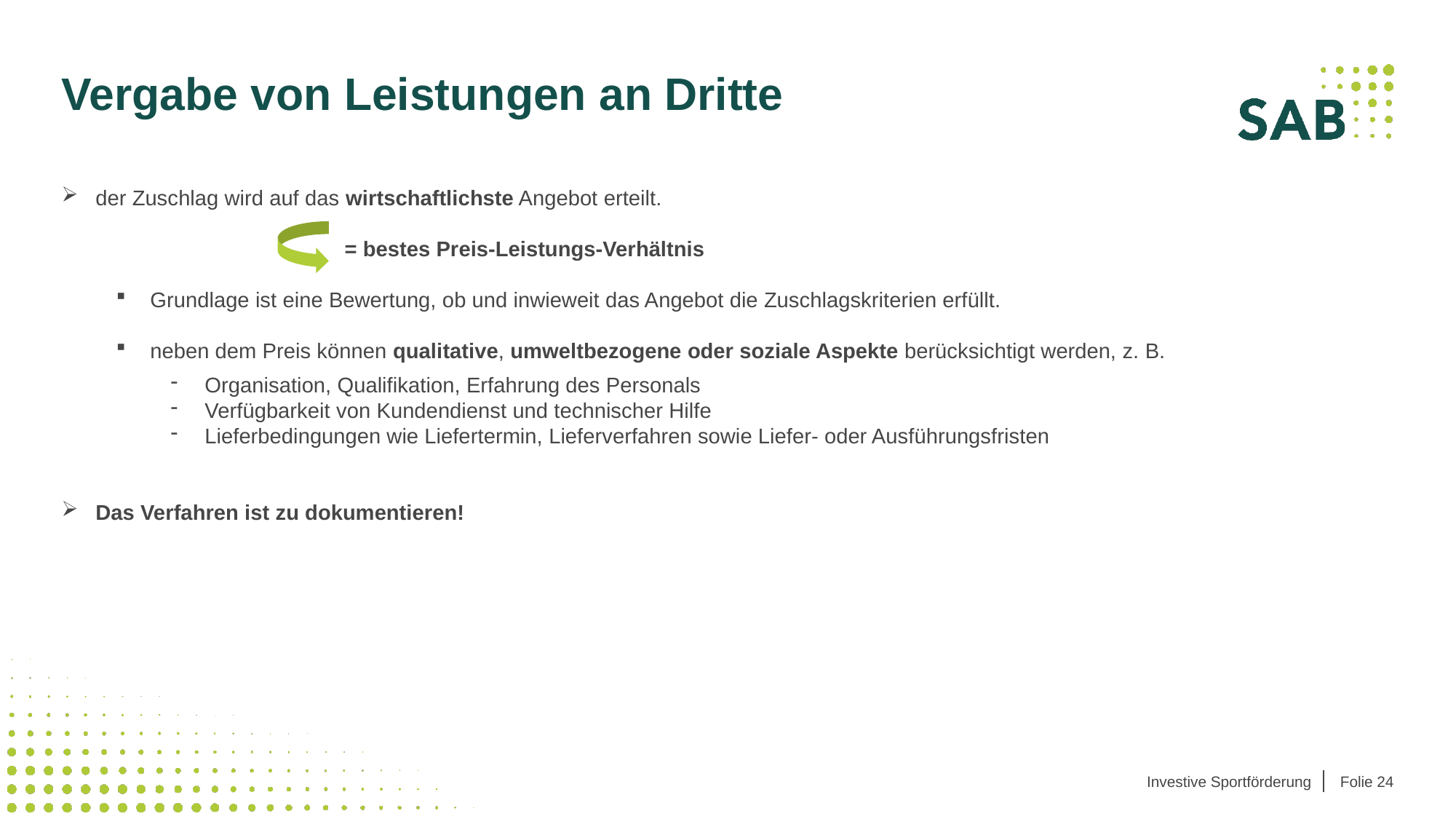

# Vergabe von Leistungen an Dritte
der Zuschlag wird auf das wirtschaftlichste Angebot erteilt.

	                             = bestes Preis-Leistungs-Verhältnis

Grundlage ist eine Bewertung, ob und inwieweit das Angebot die Zuschlagskriterien erfüllt.

neben dem Preis können qualitative, umweltbezogene oder soziale Aspekte berücksichtigt werden, z. B.

Organisation, Qualifikation, Erfahrung des Personals
Verfügbarkeit von Kundendienst und technischer Hilfe
Lieferbedingungen wie Liefertermin, Lieferverfahren sowie Liefer- oder Ausführungsfristen

Das Verfahren ist zu dokumentieren!

Investive Sportförderung
Folie 24